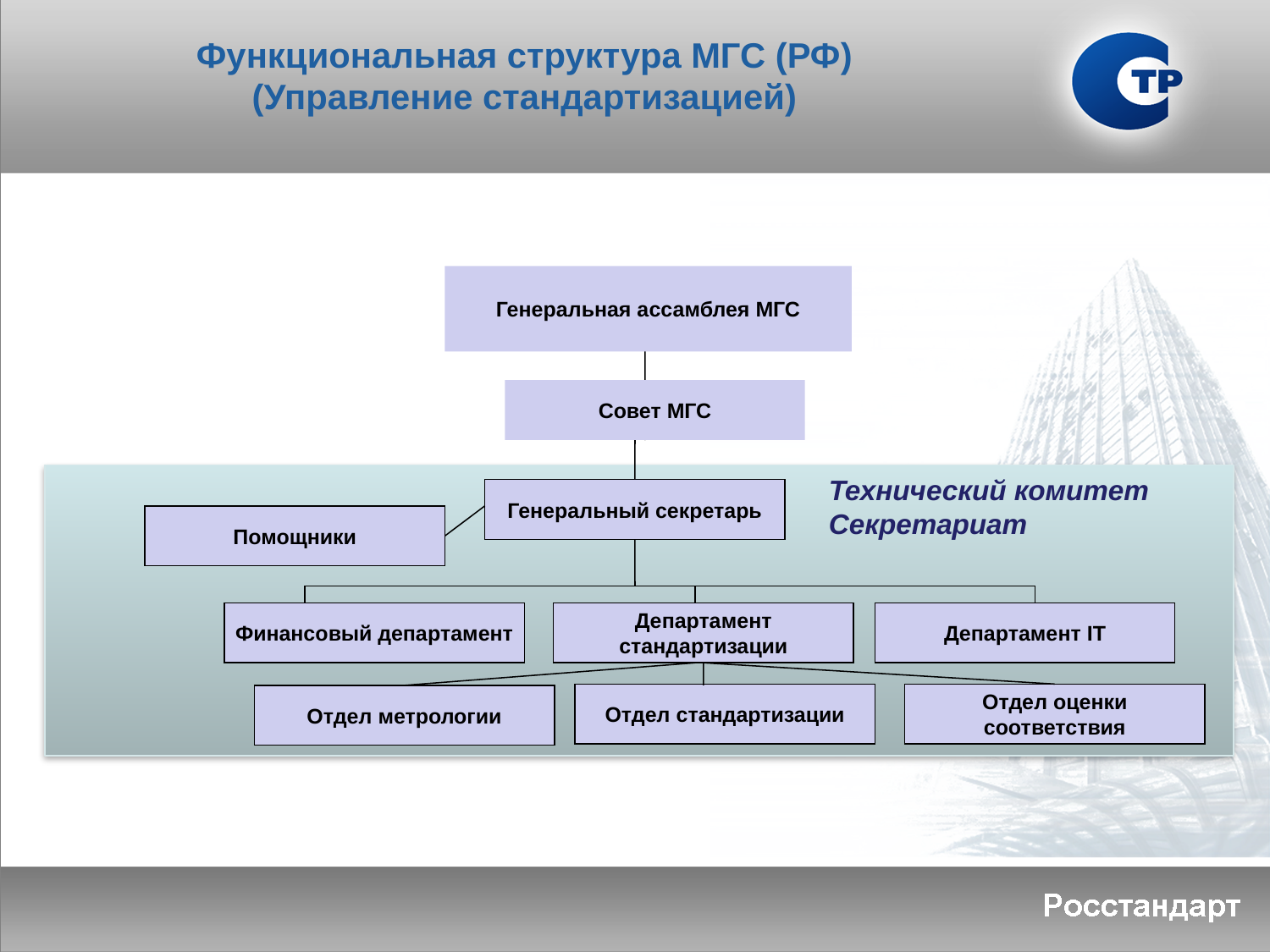

Функциональная структура МГС (РФ)
(Управление стандартизацией)
Генеральная ассамблея МГС

Совет МГС

Технический комитет
Секретариат
Генеральный секретарь
Помощники
Финансовый департамент
Департамент стандартизации
Департамент IT
Отдел стандартизации
Отдел оценки соответствия
Отдел метрологии